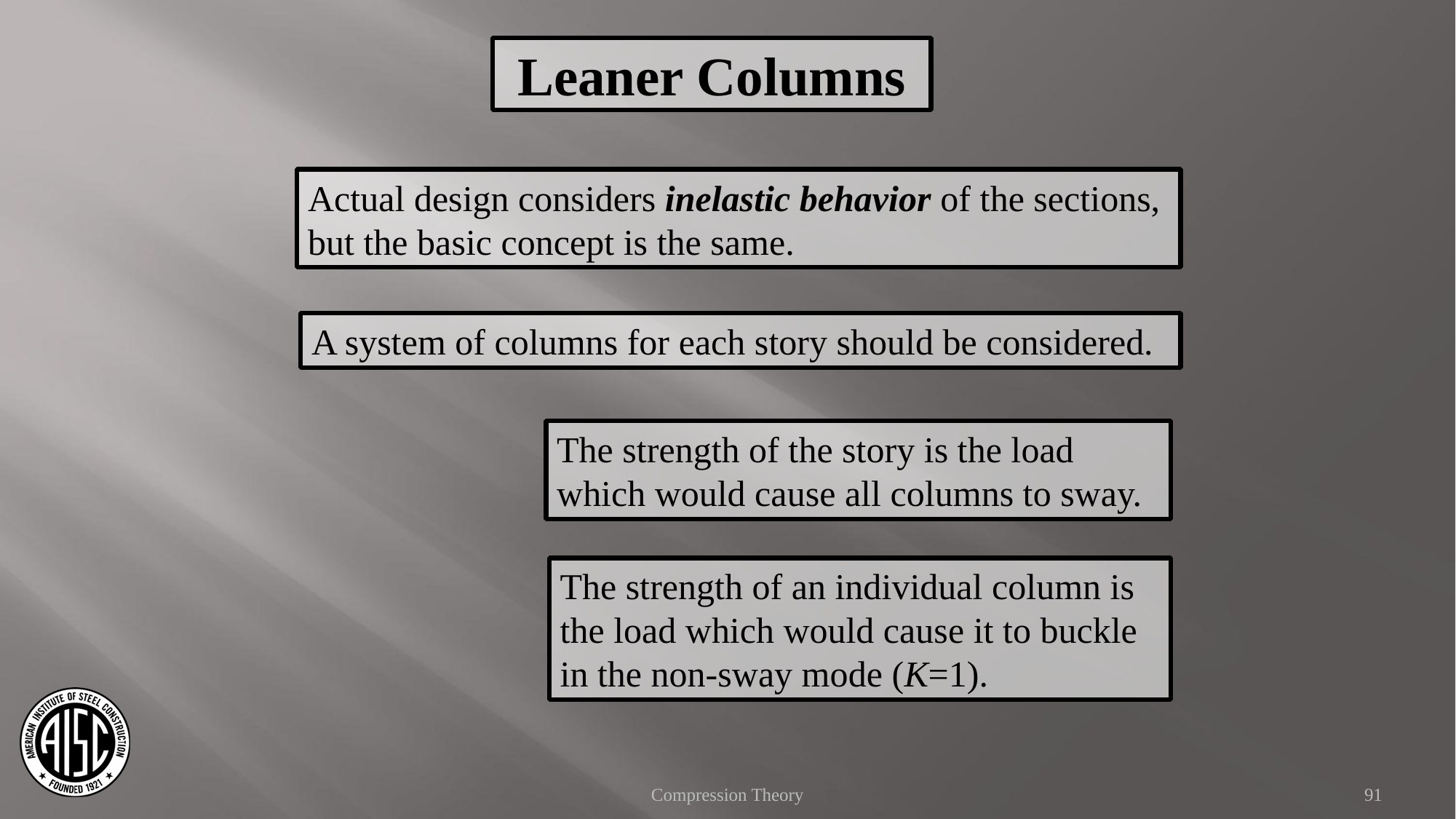

Leaner Columns
Actual design considers inelastic behavior of the sections, but the basic concept is the same.
A system of columns for each story should be considered.
The strength of the story is the load which would cause all columns to sway.
The strength of an individual column is the load which would cause it to buckle in the non-sway mode (K=1).
Compression Theory
91